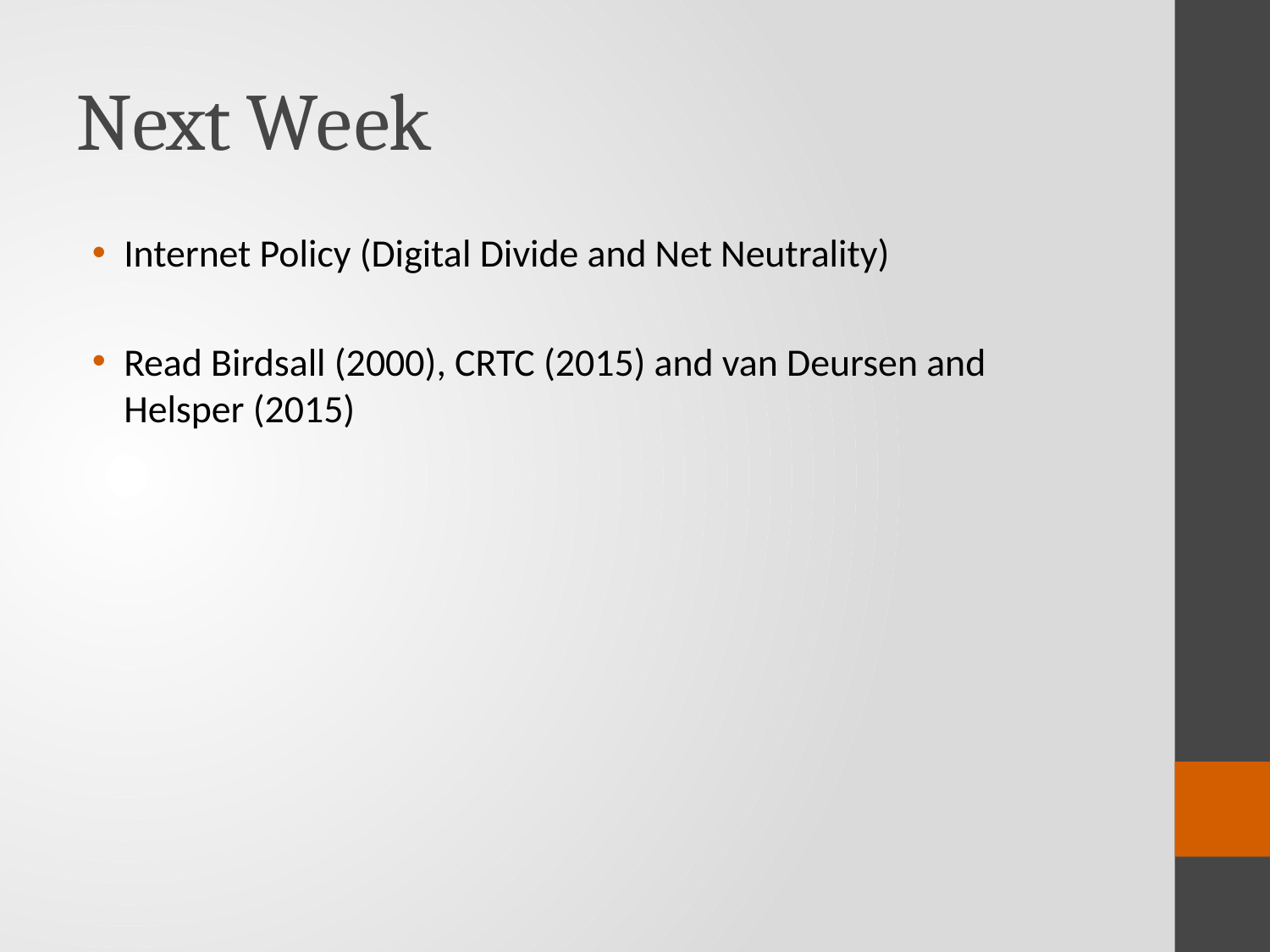

# Next Week
Internet Policy (Digital Divide and Net Neutrality)

Read Birdsall (2000), CRTC (2015) and van Deursen and Helsper (2015)